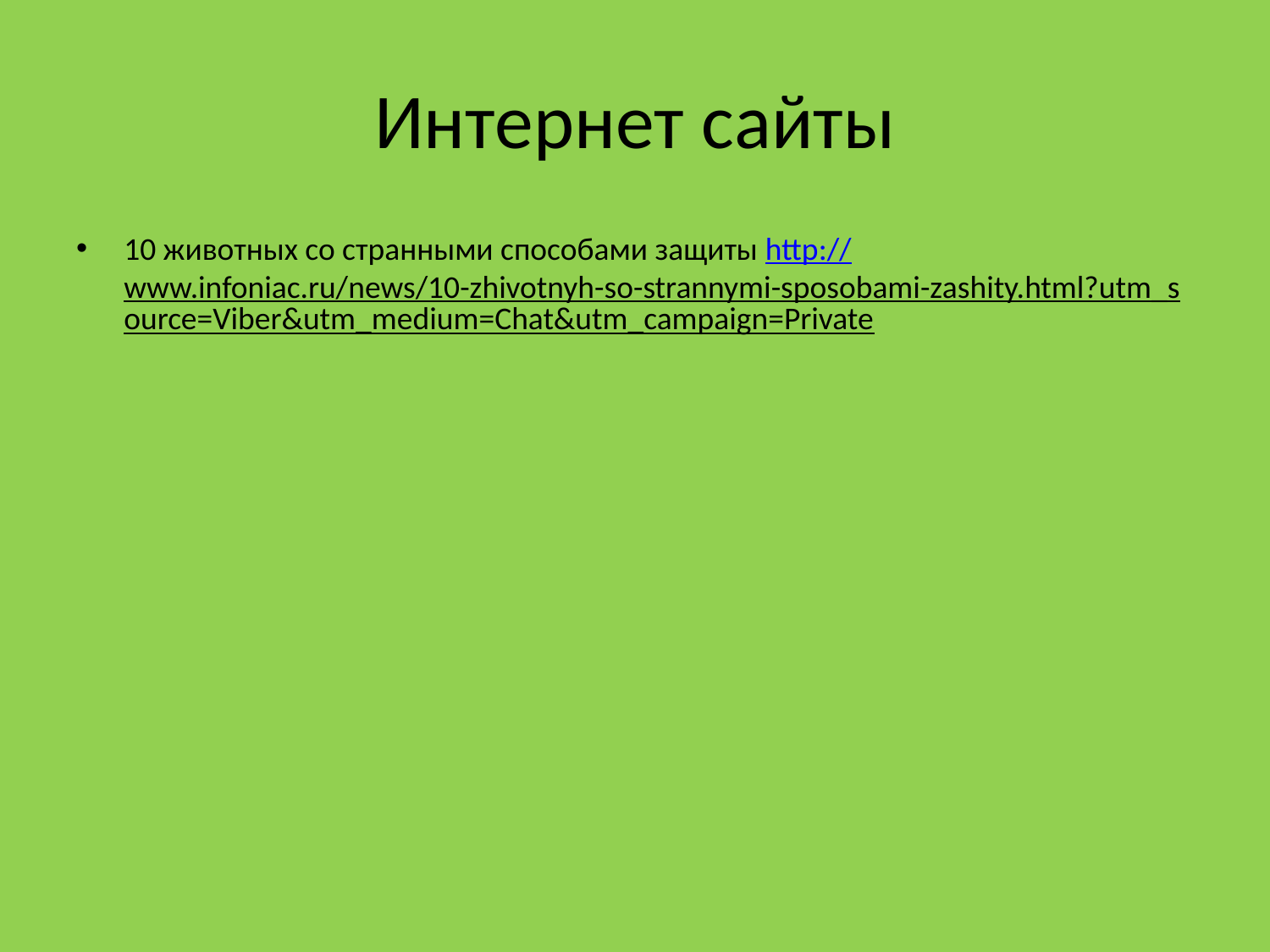

# Интернет сайты
10 животных со странными способами защиты http://www.infoniac.ru/news/10-zhivotnyh-so-strannymi-sposobami-zashity.html?utm_source=Viber&utm_medium=Chat&utm_campaign=Private